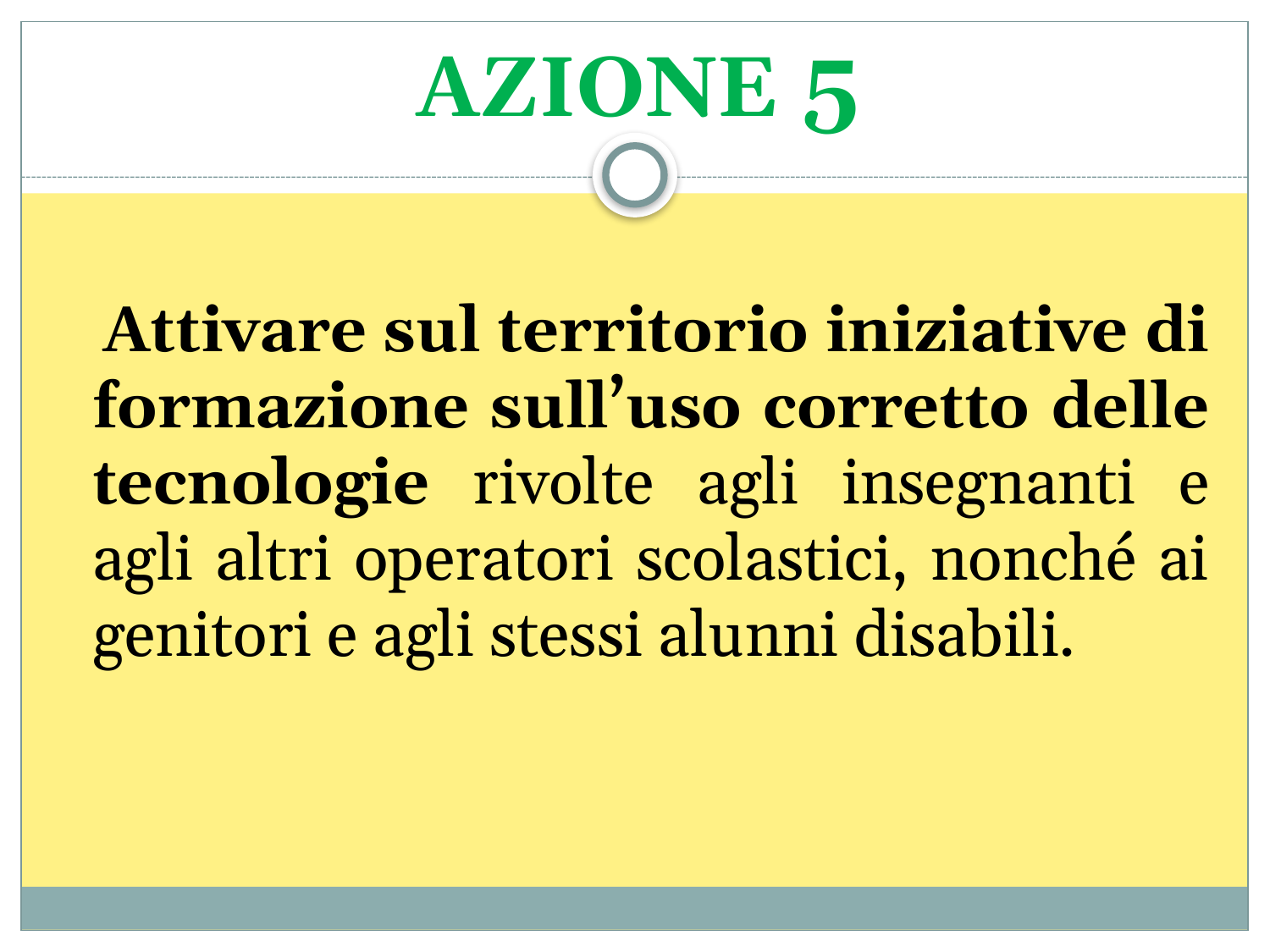

# AZIONE 5

   Attivare sul territorio iniziative di formazione sull’uso corretto delle tecnologie rivolte agli insegnanti e agli altri operatori scolastici, nonché ai genitori e agli stessi alunni disabili.